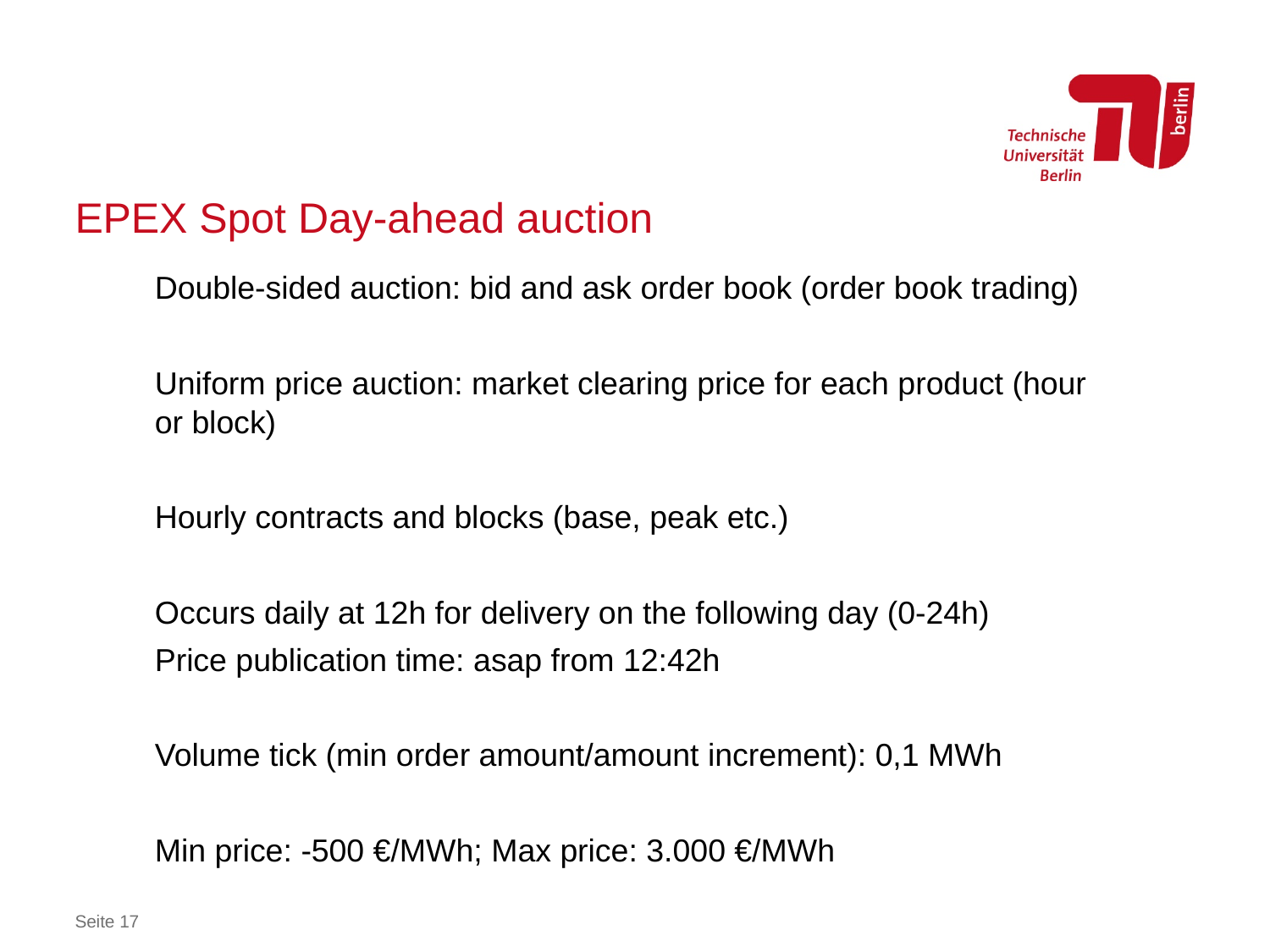

# EPEX Spot Day-ahead auction
Double-sided auction: bid and ask order book (order book trading)

Uniform price auction: market clearing price for each product (hour or block)

Hourly contracts and blocks (base, peak etc.)

Occurs daily at 12h for delivery on the following day (0-24h)
Price publication time: asap from 12:42h

Volume tick (min order amount/amount increment): 0,1 MWh

Min price: -500 €/MWh; Max price: 3.000 €/MWh

Seite 17